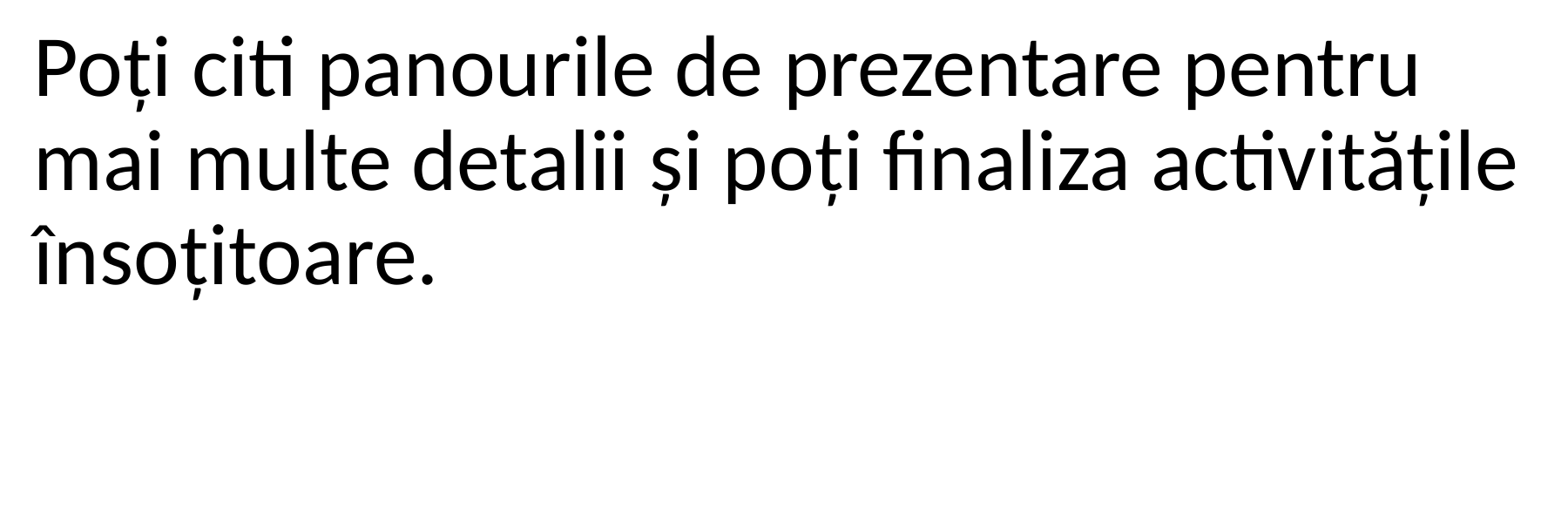

Poți citi panourile de prezentare pentru mai multe detalii și poți finaliza activitățile însoțitoare.